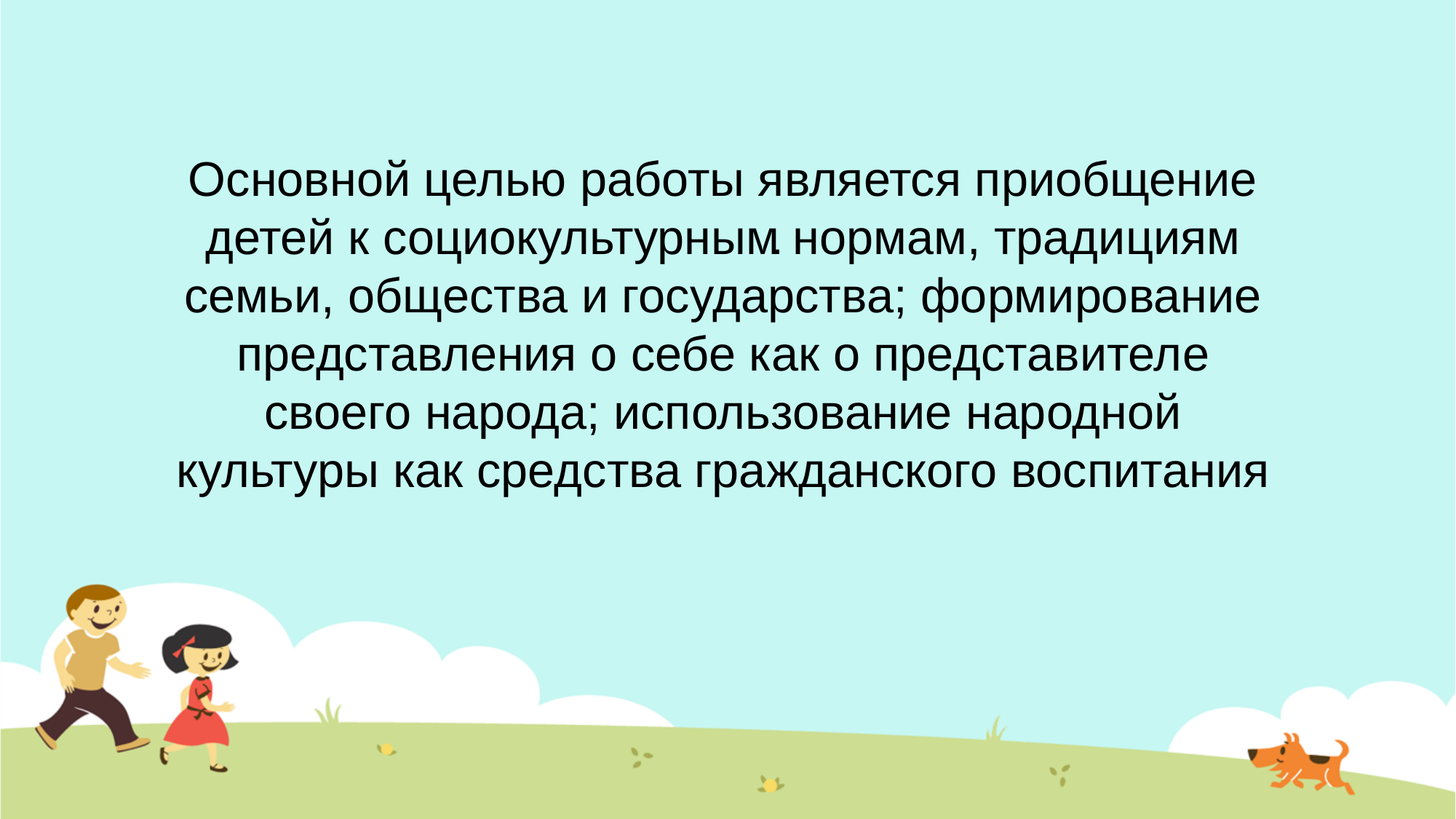

Основной целью работы является приобщение детей к социокультурным нормам, традициям семьи, общества и государства; формирование представления о себе как о представителе своего народа; использование народной культуры как средства гражданского воспитания
.